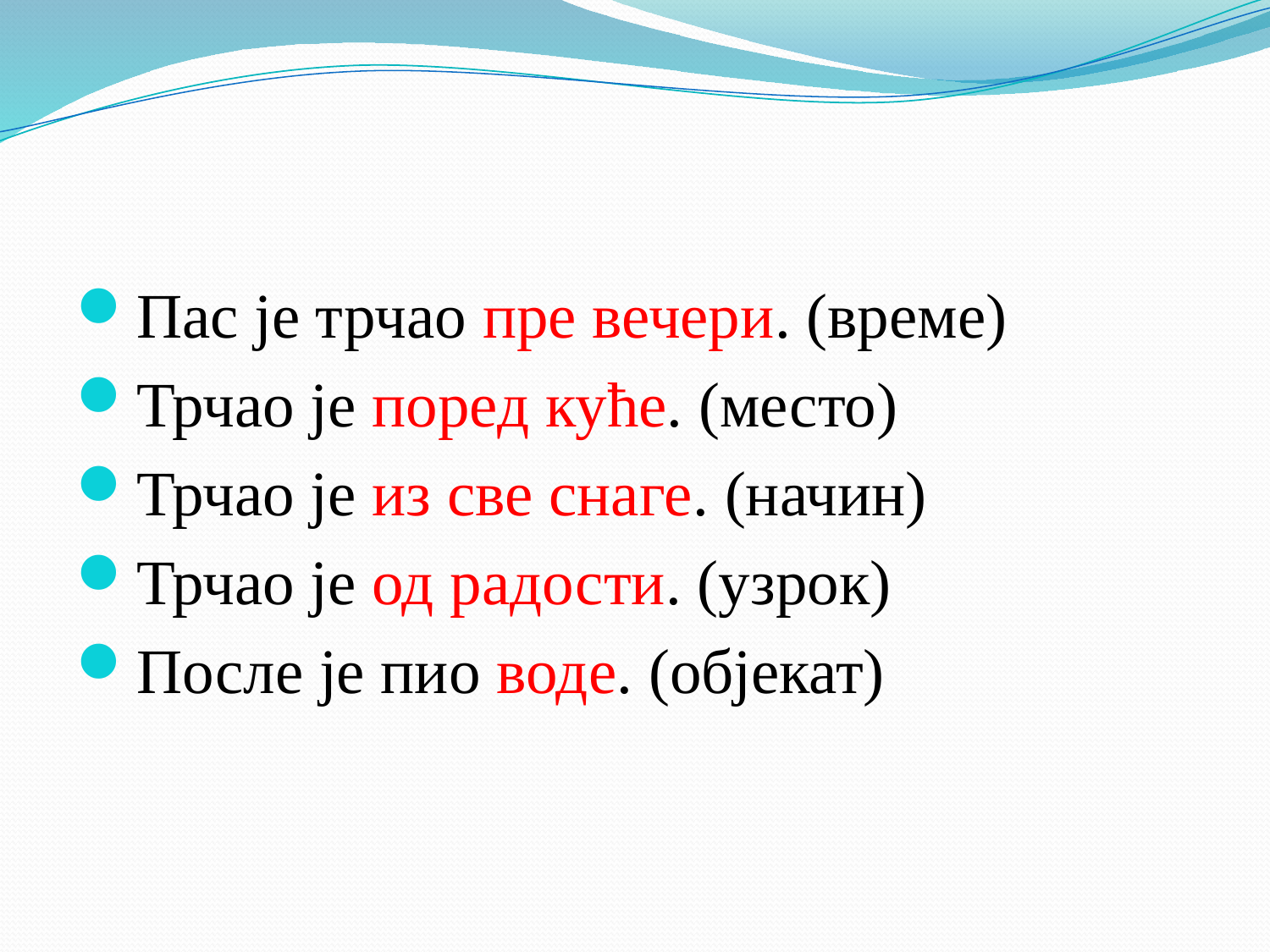

#
Пас је трчао пре вечери. (време)
Трчао је поред куће. (место)
Трчао је из све снаге. (начин)
Трчао је од радости. (узрок)
После је пио воде. (објекат)